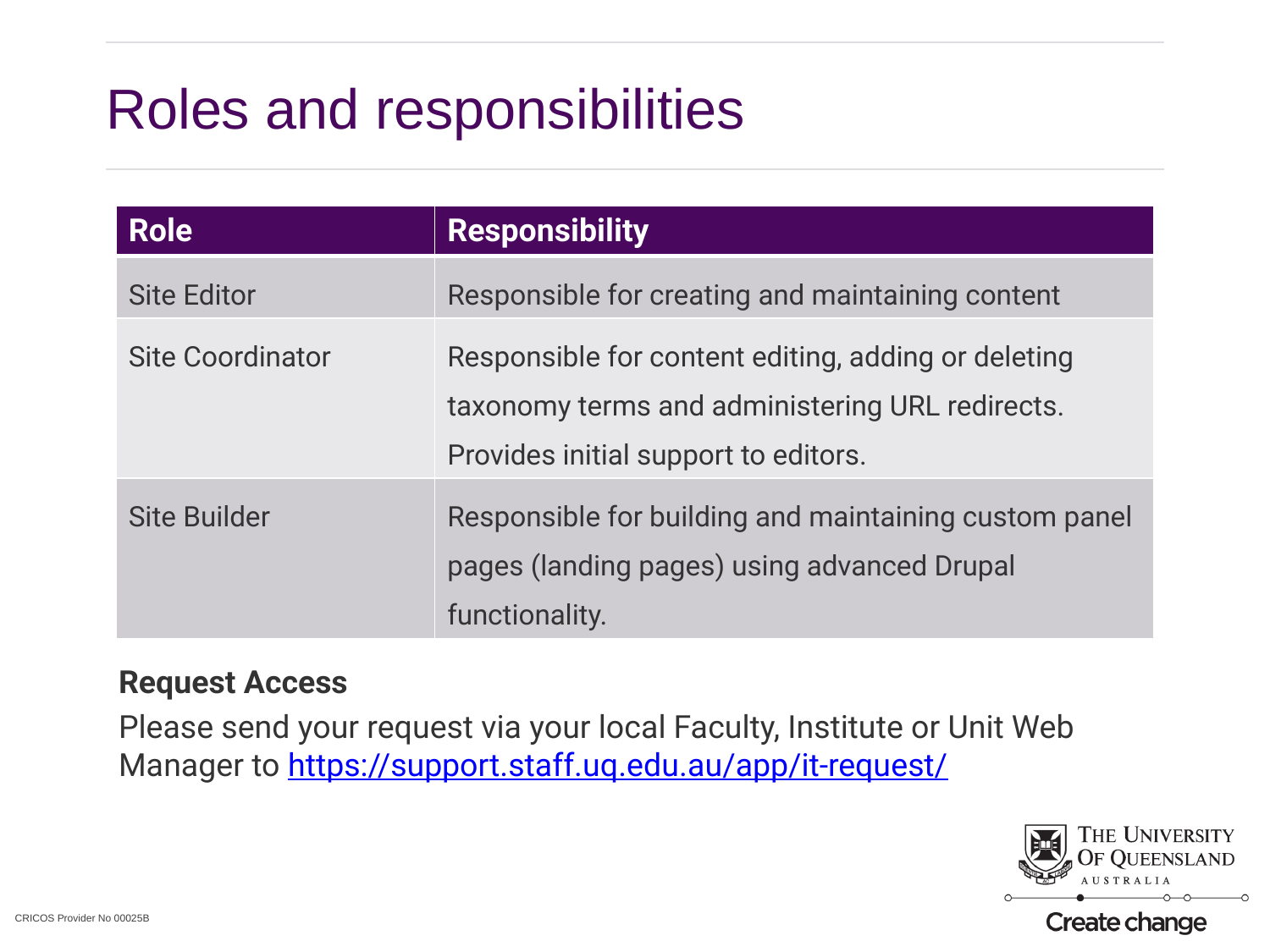

# Roles and responsibilities
| Role | Responsibility |
| --- | --- |
| Site Editor | Responsible for creating and maintaining content |
| Site Coordinator | Responsible for content editing, adding or deleting taxonomy terms and administering URL redirects. Provides initial support to editors. |
| Site Builder | Responsible for building and maintaining custom panel pages (landing pages) using advanced Drupal functionality. |
Request Access
Please send your request via your local Faculty, Institute or Unit Web Manager to https://support.staff.uq.edu.au/app/it-request/